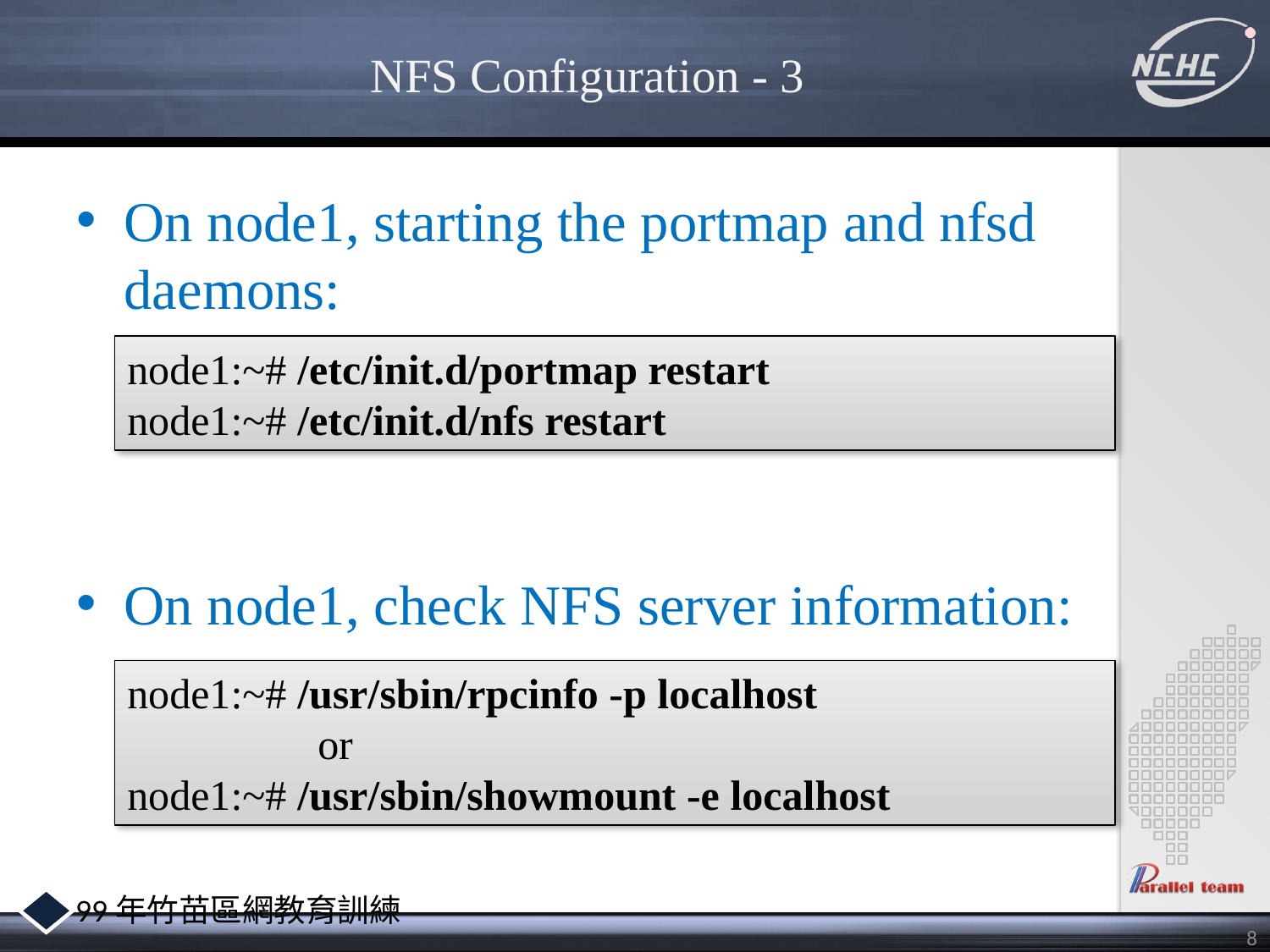

# NFS Configuration - 3
On node1, starting the portmap and nfsd daemons:

On node1, check NFS server information:
node1:~# /etc/init.d/portmap restart
node1:~# /etc/init.d/nfs restart
node1:~# /usr/sbin/rpcinfo -p localhost
                  or
node1:~# /usr/sbin/showmount -e localhost
8